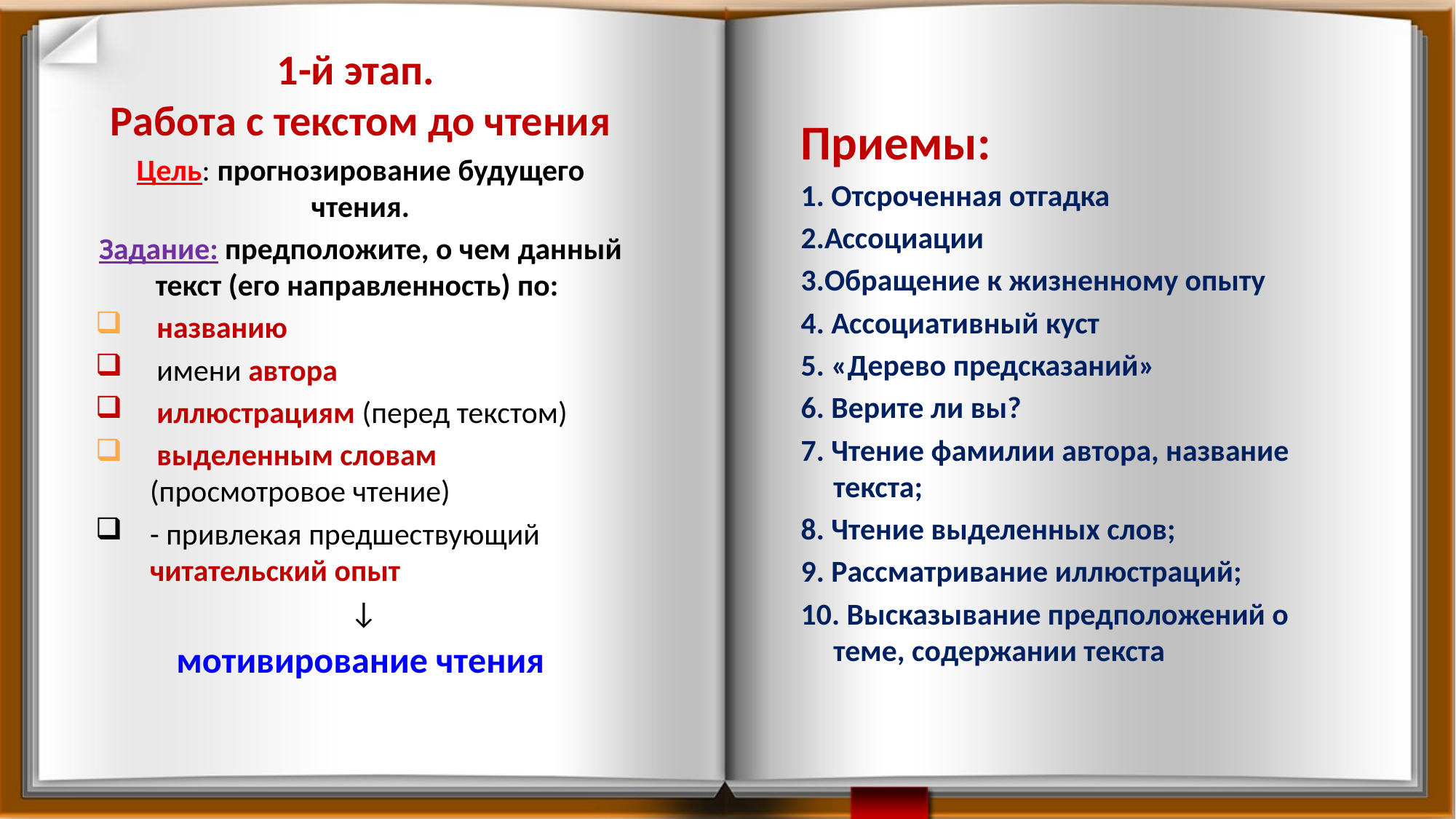

1-й этап.
Работа с текстом до чтения
Цель: прогнозирование будущего чтения.
Задание: предположите, о чем данный текст (его направленность) по:
 названию
 имени автора
 иллюстрациям (перед текстом)
 выделенным словам (просмотровое чтение)
- привлекая предшествующий читательский опыт
 ↓
мотивирование чтения

Приемы:
1. Отсроченная отгадка
2.Ассоциации
3.Обращение к жизненному опыту
4. Ассоциативный куст
5. «Дерево предсказаний»
6. Верите ли вы?
7. Чтение фамилии автора, название текста;
8. Чтение выделенных слов;
9. Рассматривание иллюстраций;
10. Высказывание предположений о теме, содержании текста